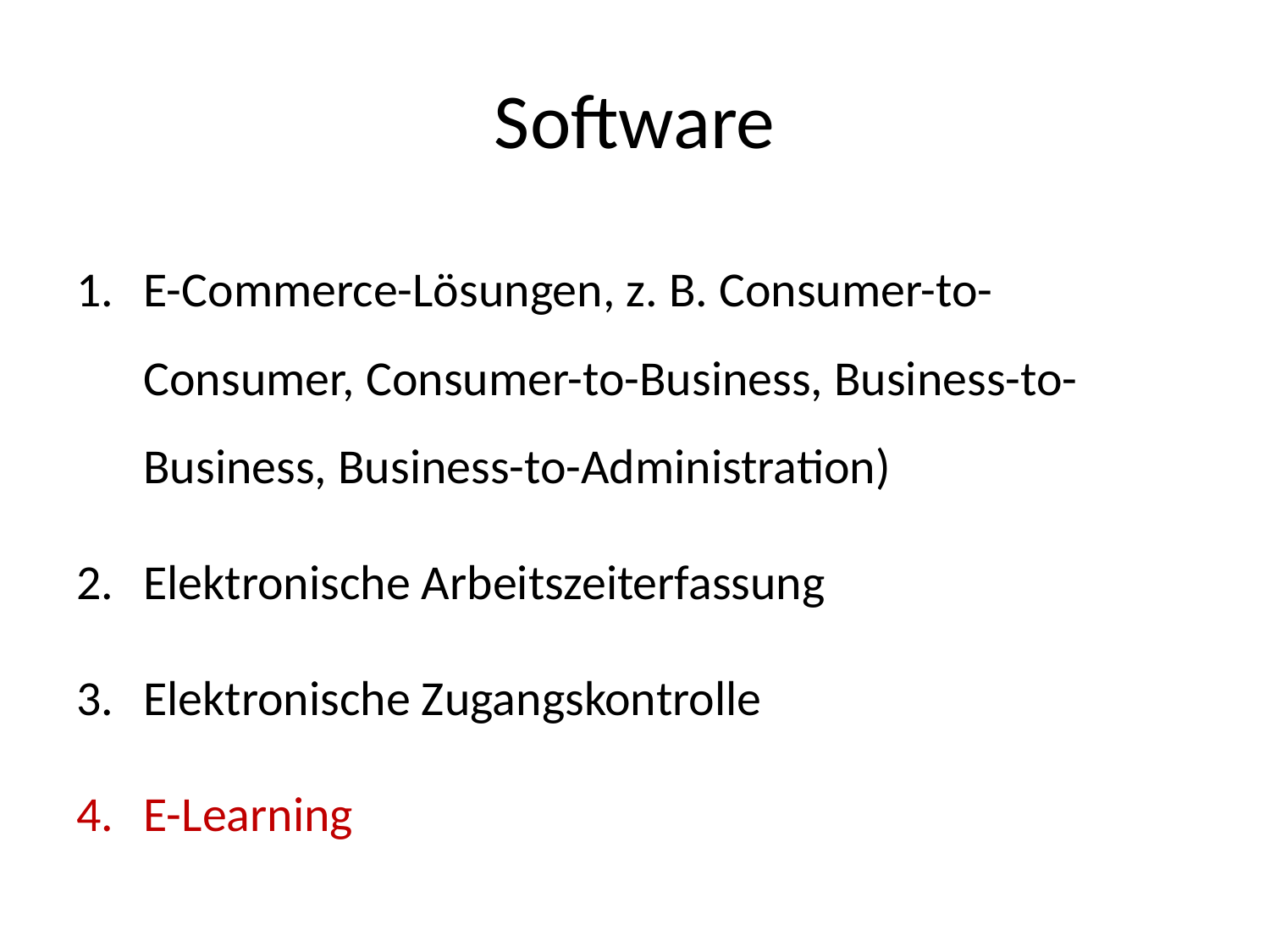

# Software
E-Commerce-Lösungen, z. B. Consumer-to-Consumer, Consumer-to-Business, Business-to-Business, Business-to-Administration)
Elektronische Arbeitszeiterfassung
Elektronische Zugangskontrolle
E-Learning